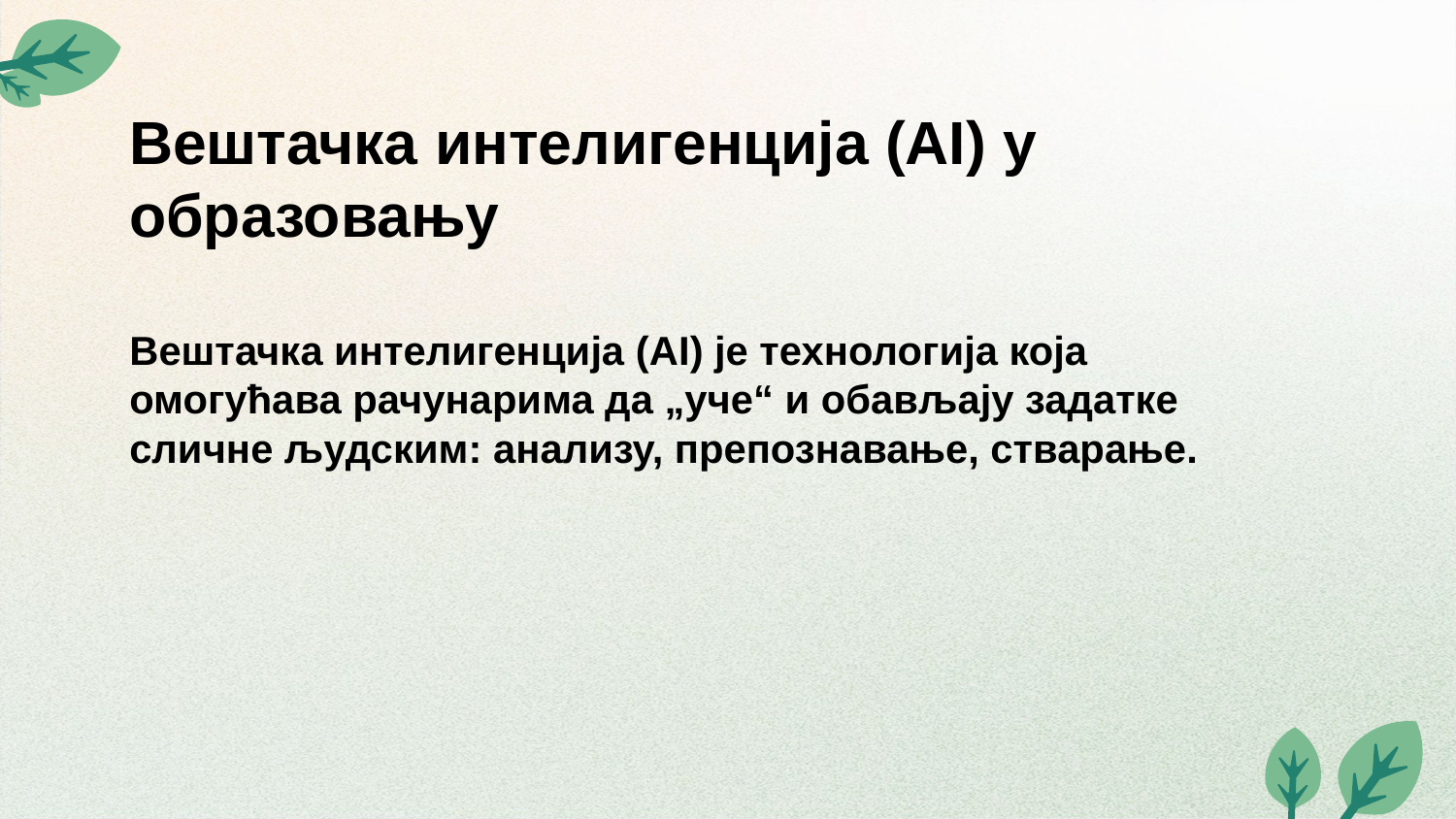

# Вештачка интелигенција (AI) у образовању
Вештачка интелигенција (AI) је технологија која омогућава рачунарима да „уче“ и обављају задатке сличне људским: анализу, препознавање, стварање.